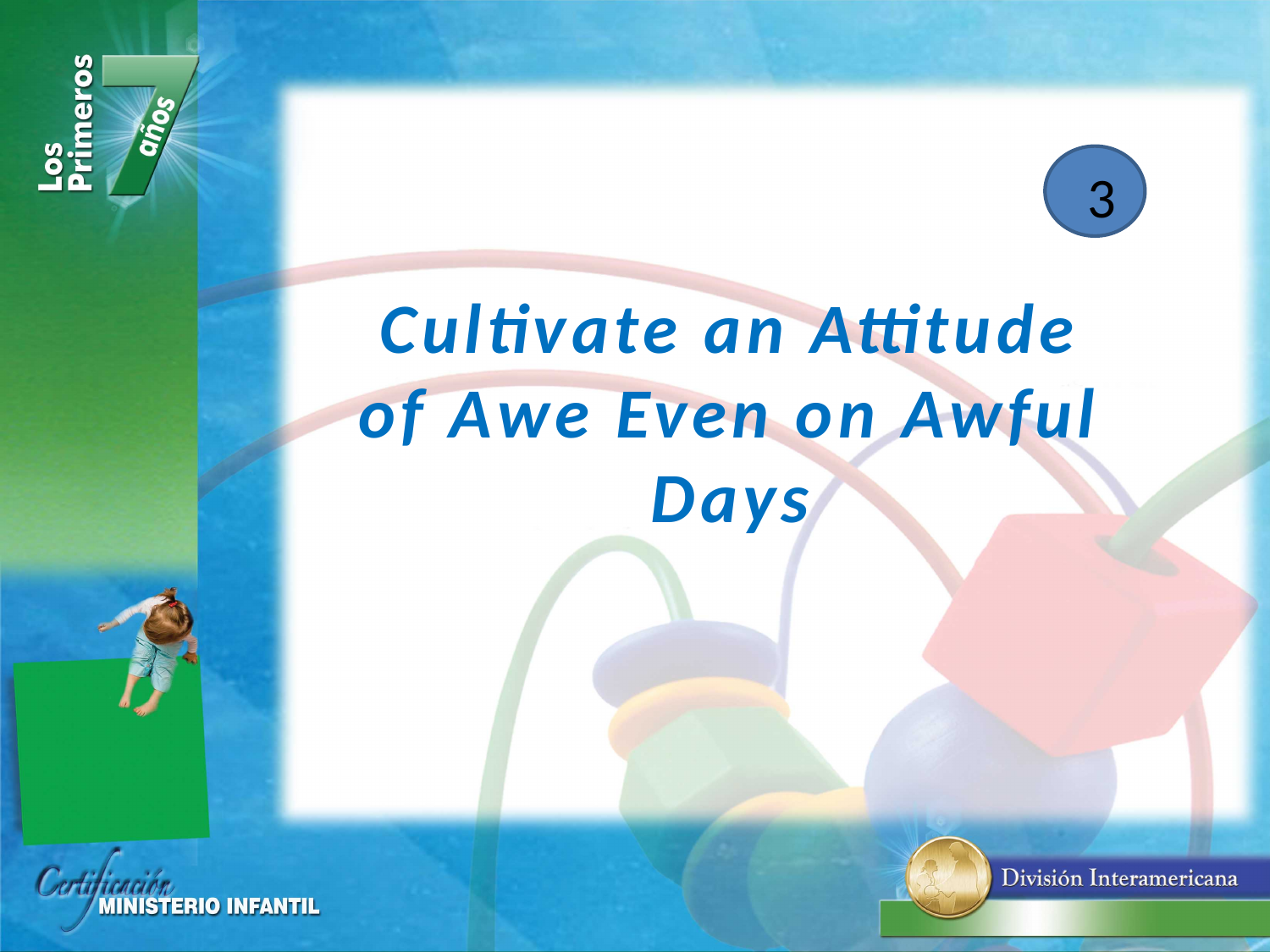

3
Cultivate an Attitude of Awe Even on Awful Days